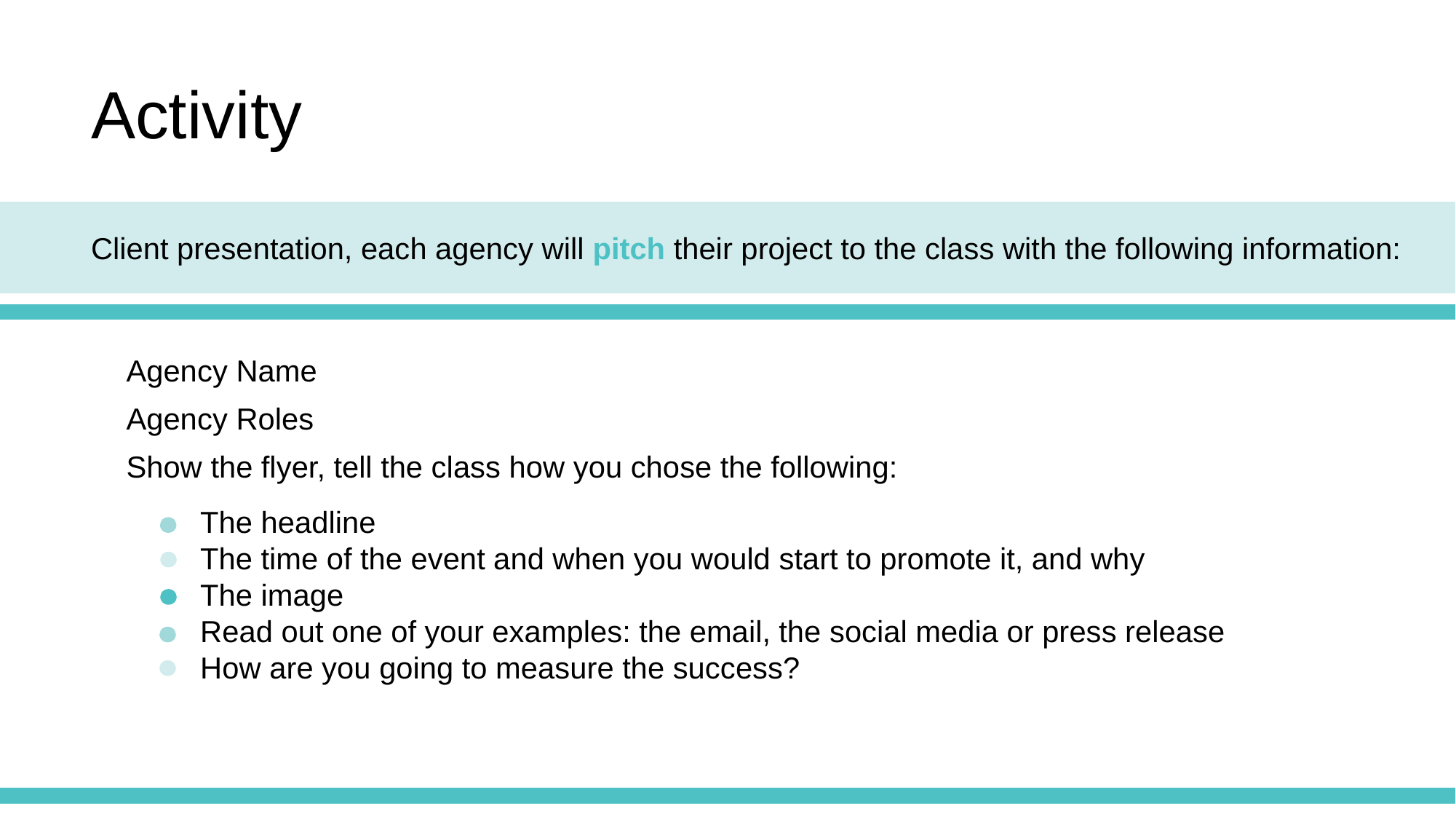

# Activity

Client presentation, each agency will pitch their project to the class with the following information:
Agency Name
Agency Roles
Show the flyer, tell the class how you chose the following:
The headline
The time of the event and when you would start to promote it, and why
The image
Read out one of your examples: the email, the social media or press release
How are you going to measure the success?